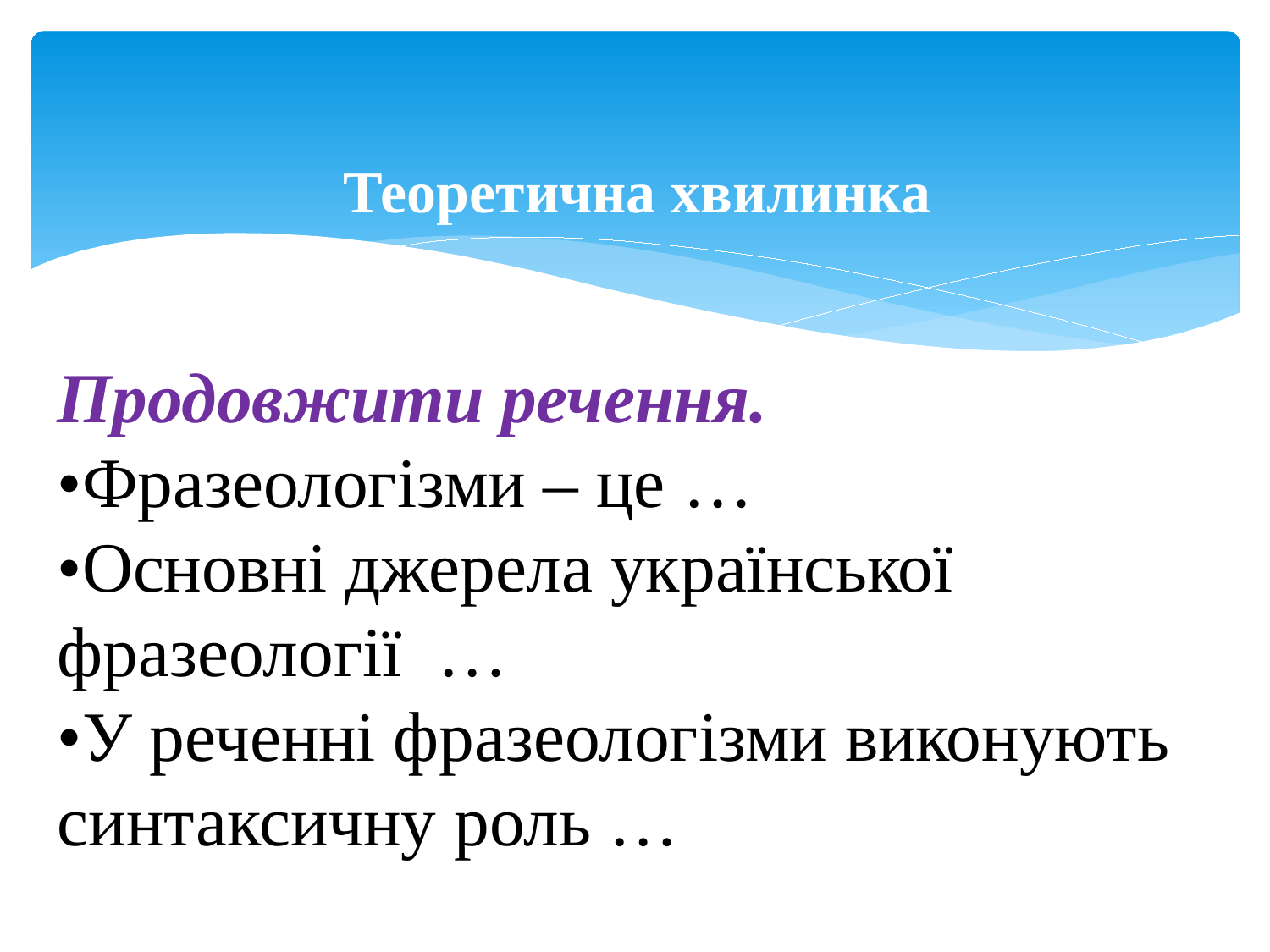

# Теоретична хвилинка

Продовжити речення.
•Фразеологізми – це …
•Основні джерела української фразеології  …
•У реченні фразеологізми виконують синтаксичну роль …